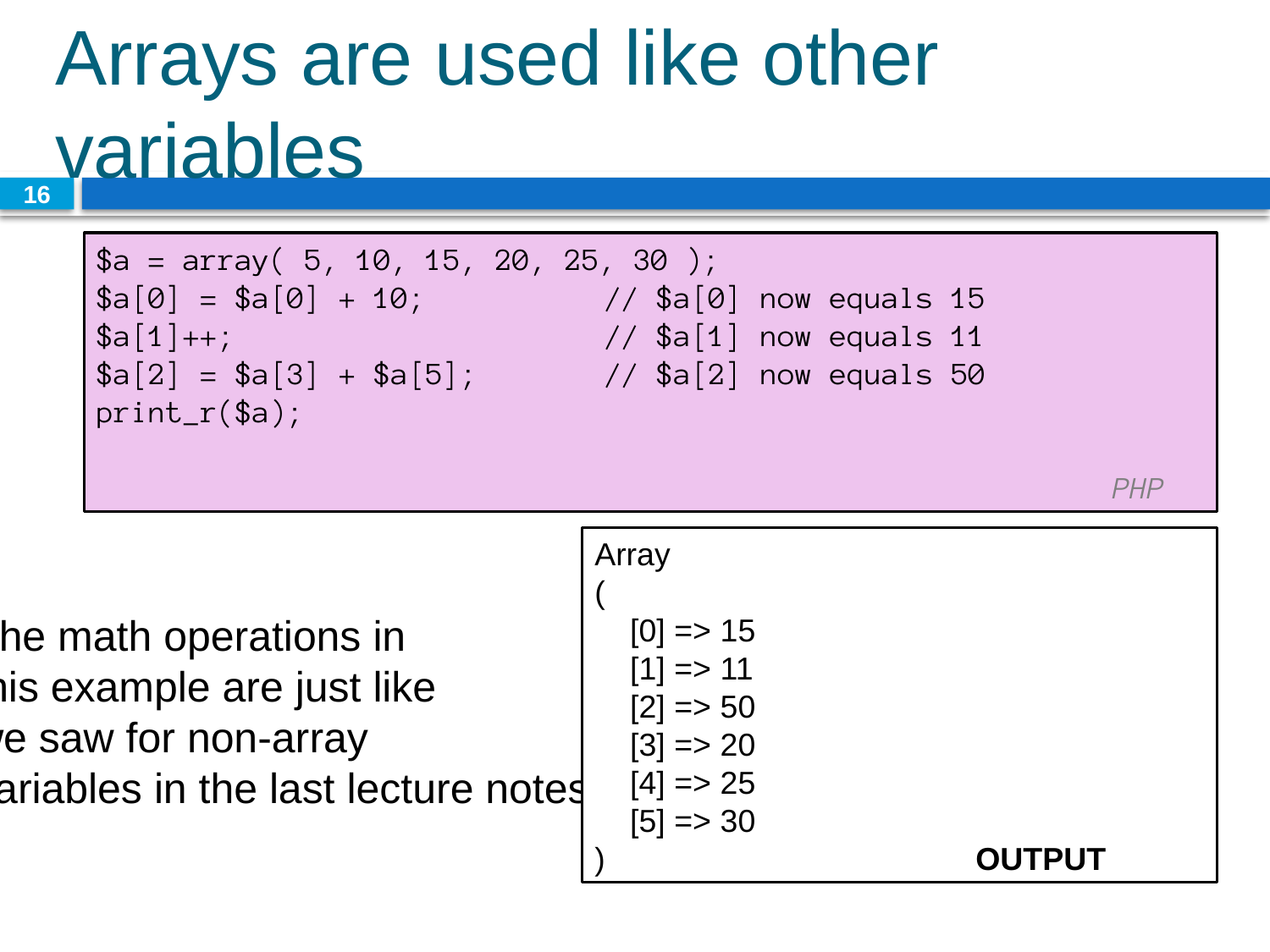

# Arrays are used like other variables
16
$a = array( 5, 10, 15, 20, 25, 30 );
$a[0] = $a[0] + 10;   	// $a[0] now equals 15
$a[1]++;			// $a[1] now equals 11
$a[2] = $a[3] + $a[5]; 	// $a[2] now equals 50
print_r($a);
						  										PHP
Array
(
    [0] => 15
    [1] => 11
    [2] => 50
    [3] => 20
    [4] => 25
    [5] => 30
)   			OUTPUT
The math operations in
this example are just like
we saw for non-array
variables in the last lecture notes.